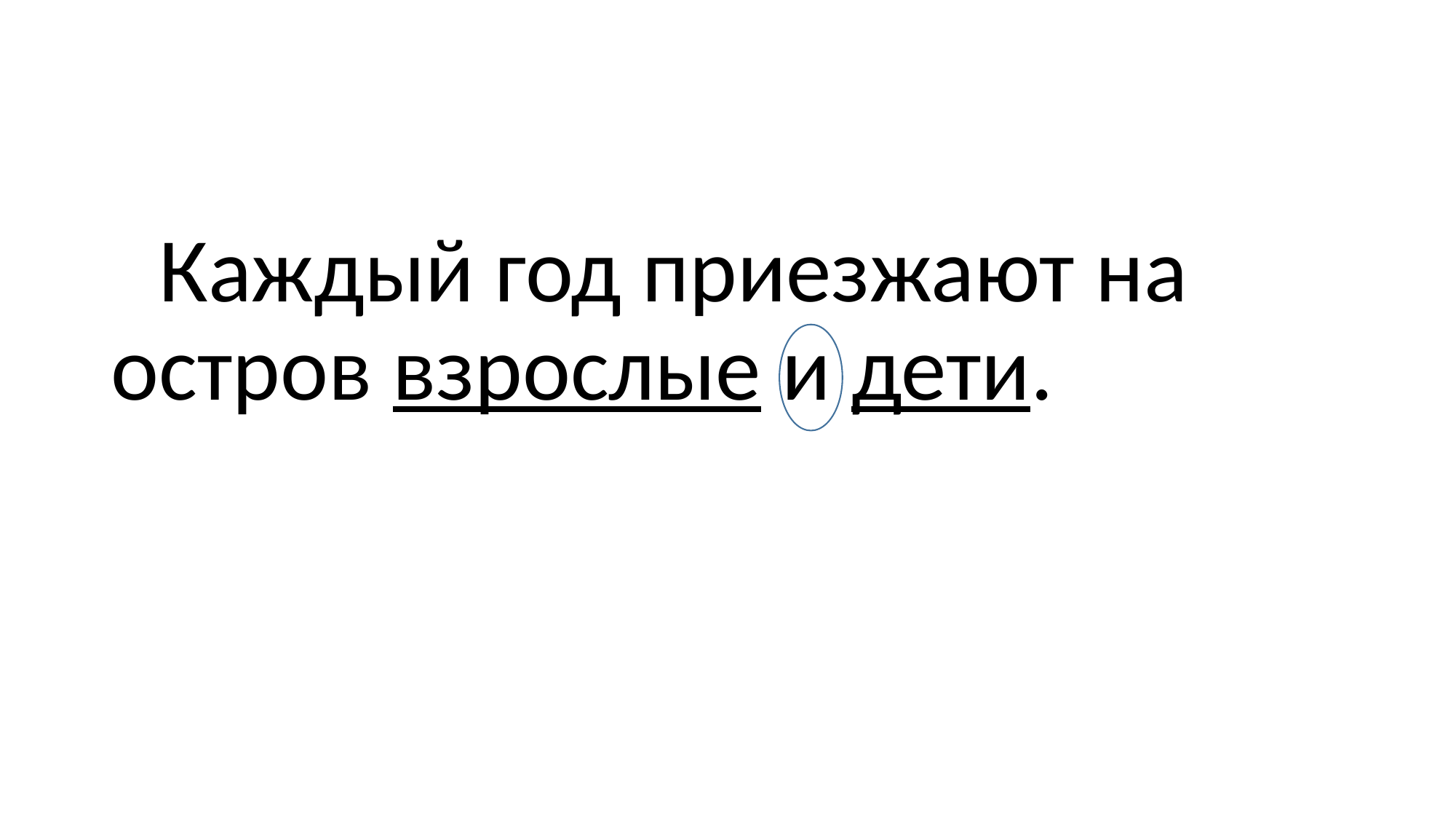

#
     Каждый год приезжают на остров взрослые и дети.